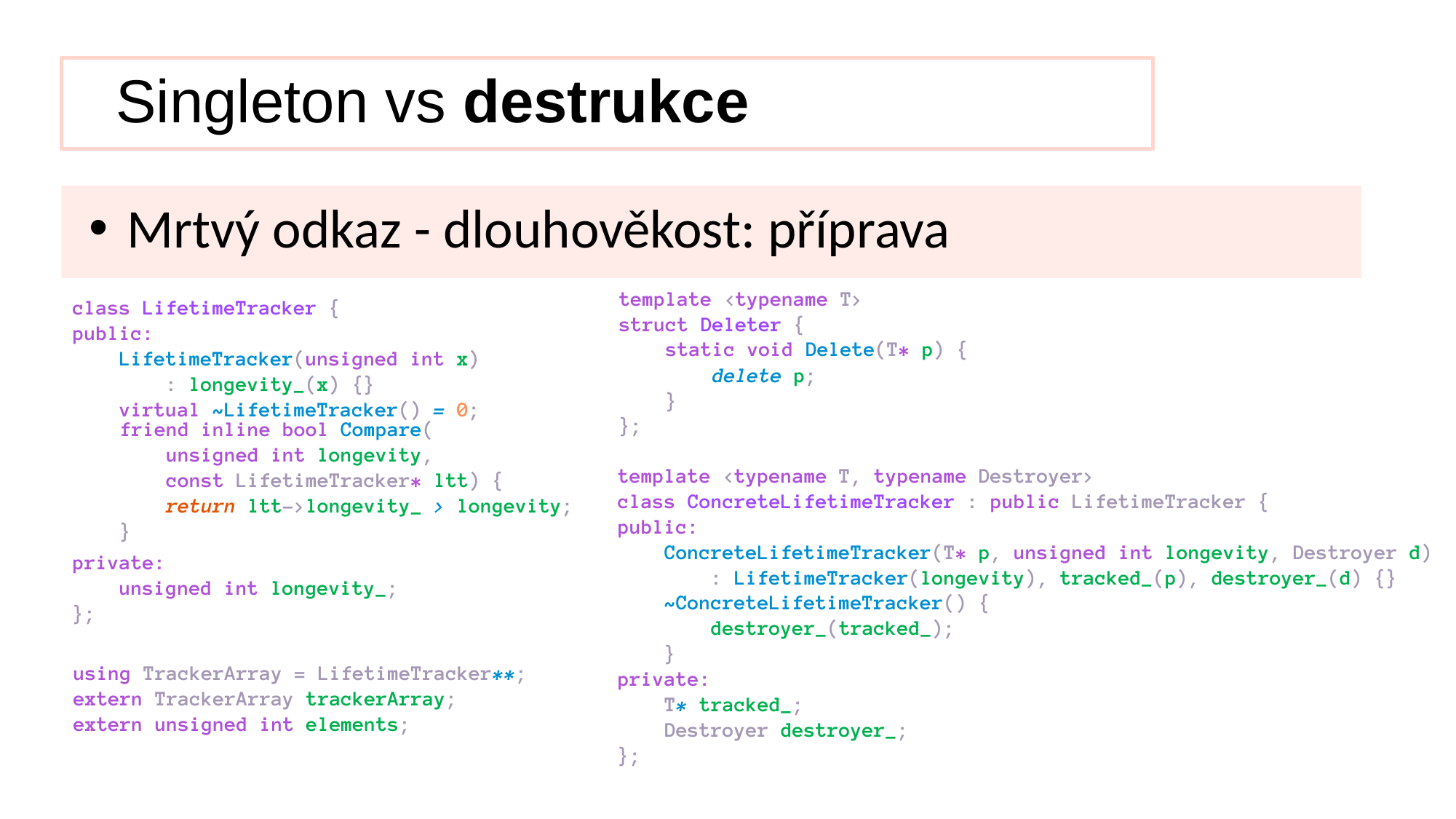

# Singleton vs destrukce

Mrtvý odkaz - dlouhověkost: příprava

template <typename T, typename Destroyer>
class ConcreteLifetimeTracker : public LifetimeTracker {
public:
    ConcreteLifetimeTracker(T* p, unsigned int longevity, Destroyer d)
        : LifetimeTracker(longevity), tracked_(p), destroyer_(d) {}
    ~ConcreteLifetimeTracker() {
        destroyer_(tracked_);
    }
private:
    T* tracked_;
    Destroyer destroyer_;
};

template <typename T>​
struct Deleter {​
    static void Delete(T* p) {​
        delete p;​
    }​
};
class LifetimeTracker {
public:
    LifetimeTracker(unsigned int x)
        : longevity_(x) {}
    virtual ~LifetimeTracker() = 0;

private:
    unsigned int longevity_;
};

friend inline bool Compare(​
    unsigned int longevity,​
    const LifetimeTracker* ltt) {​
    return ltt->longevity_ > longevity;​
}
using TrackerArray = LifetimeTracker**;
extern TrackerArray trackerArray;​
extern unsigned int elements;​
​